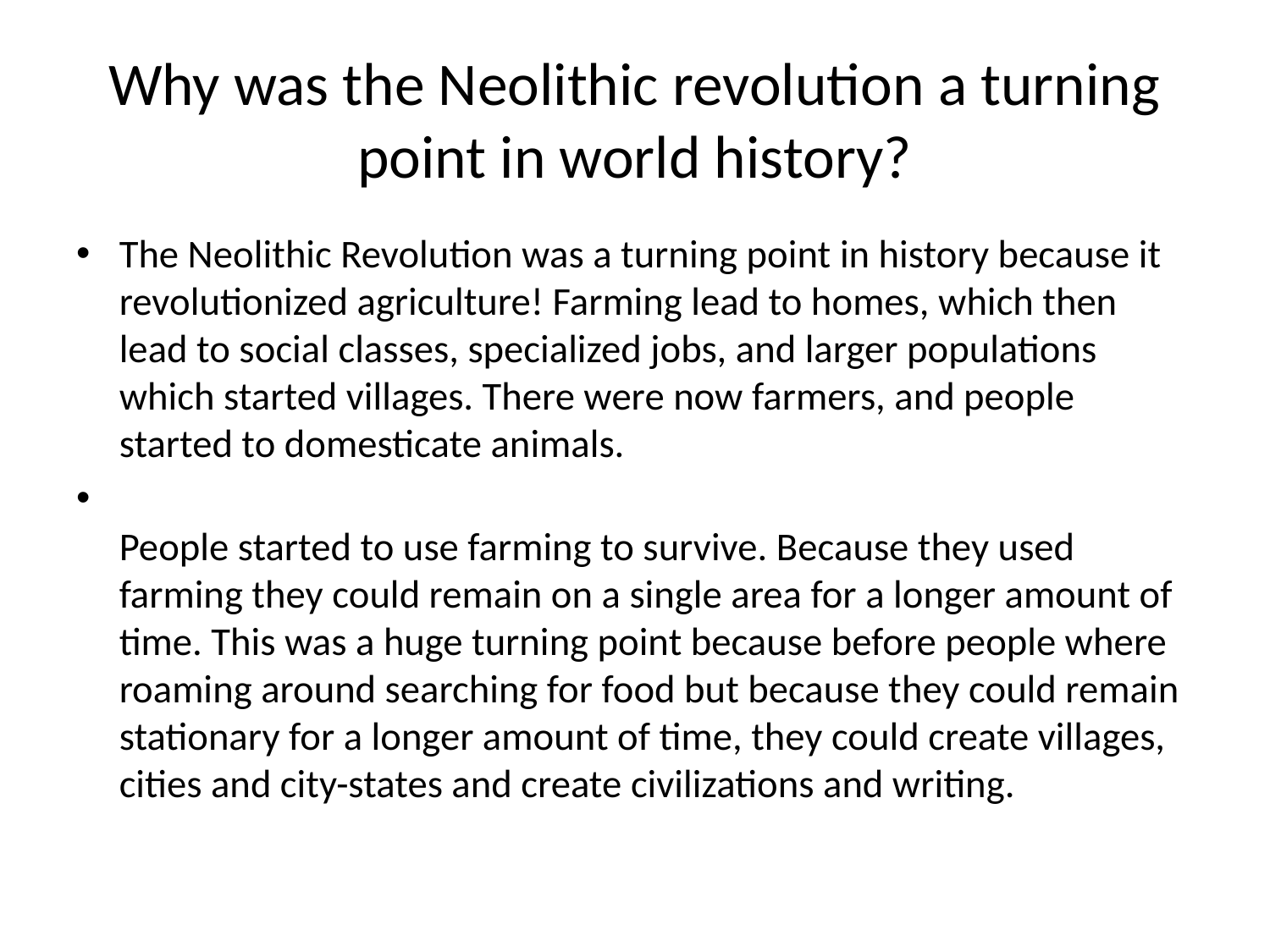

# Why was the Neolithic revolution a turning point in world history?
The Neolithic Revolution was a turning point in history because it revolutionized agriculture! Farming lead to homes, which then lead to social classes, specialized jobs, and larger populations which started villages. There were now farmers, and people started to domesticate animals.
People started to use farming to survive. Because they used farming they could remain on a single area for a longer amount of time. This was a huge turning point because before people where roaming around searching for food but because they could remain stationary for a longer amount of time, they could create villages, cities and city-states and create civilizations and writing.